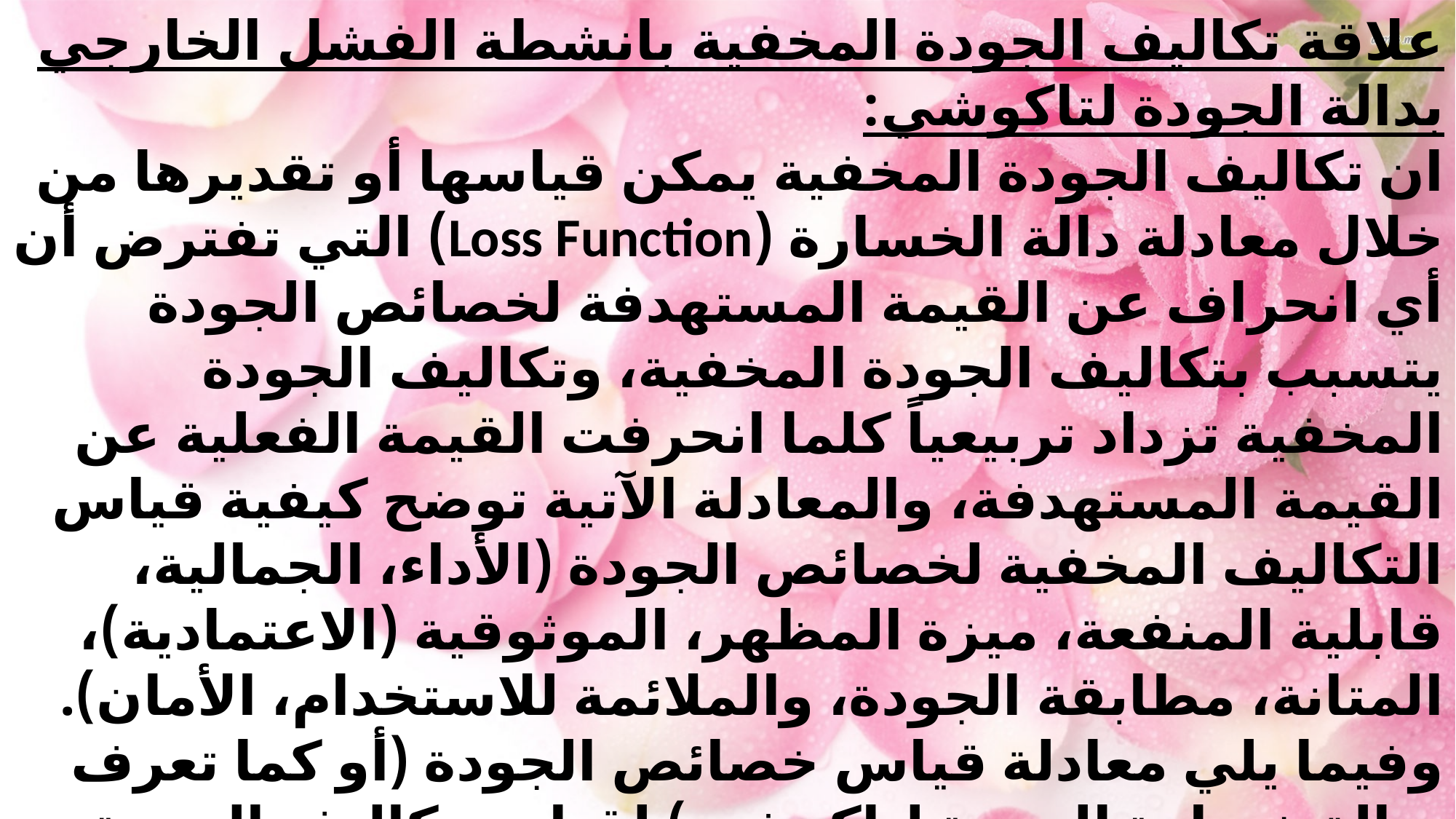

علاقة تكاليف الجودة المخفية بانشطة الفشل الخارجي بدالة الجودة لتاكوشي:
ان تكاليف الجودة المخفية يمكن قياسها أو تقديرها من خلال معادلة دالة الخسارة (Loss Function) التي تفترض أن أي انحراف عن القيمة المستهدفة لخصائص الجودة يتسبب بتكاليف الجودة المخفية، وتكاليف الجودة المخفية تزداد تربيعياً كلما انحرفت القيمة الفعلية عن القيمة المستهدفة، والمعادلة الآتية توضح كيفية قياس التكاليف المخفية لخصائص الجودة (الأداء، الجمالية، قابلية المنفعة، ميزة المظهر، الموثوقية (الاعتمادية)، المتانة، مطابقة الجودة، والملائمة للاستخدام، الأمان).
وفيما يلي معادلة قياس خصائص الجودة (أو كما تعرف بدالة خسارة الجودة لتاكوشي) لقياس تكاليف الجودة المخفية:-